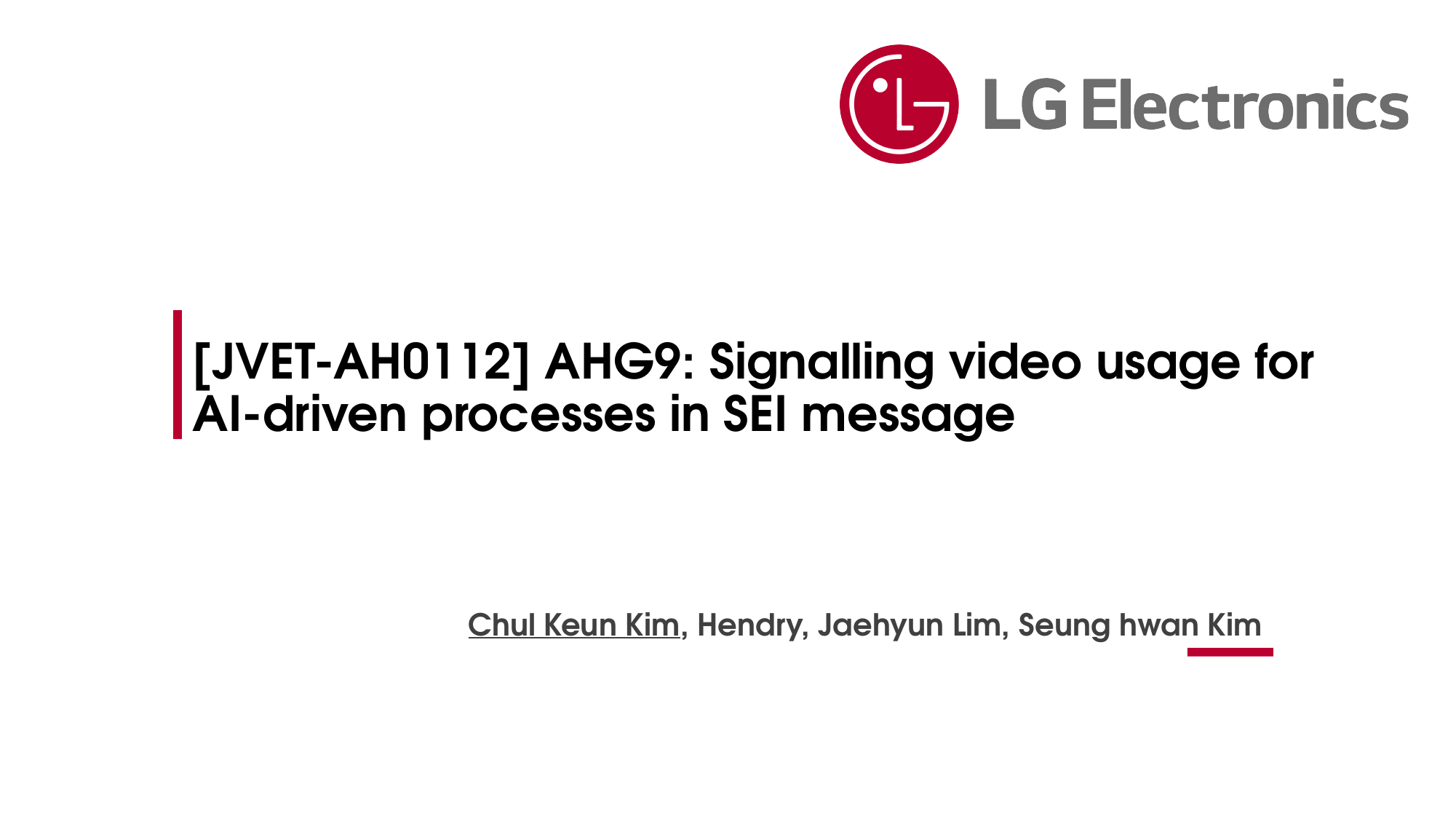

# [JVET-AH0112] AHG9: Signalling video usage for AI-driven processes in SEI message
Chul Keun Kim, Hendry, Jaehyun Lim, Seung hwan Kim